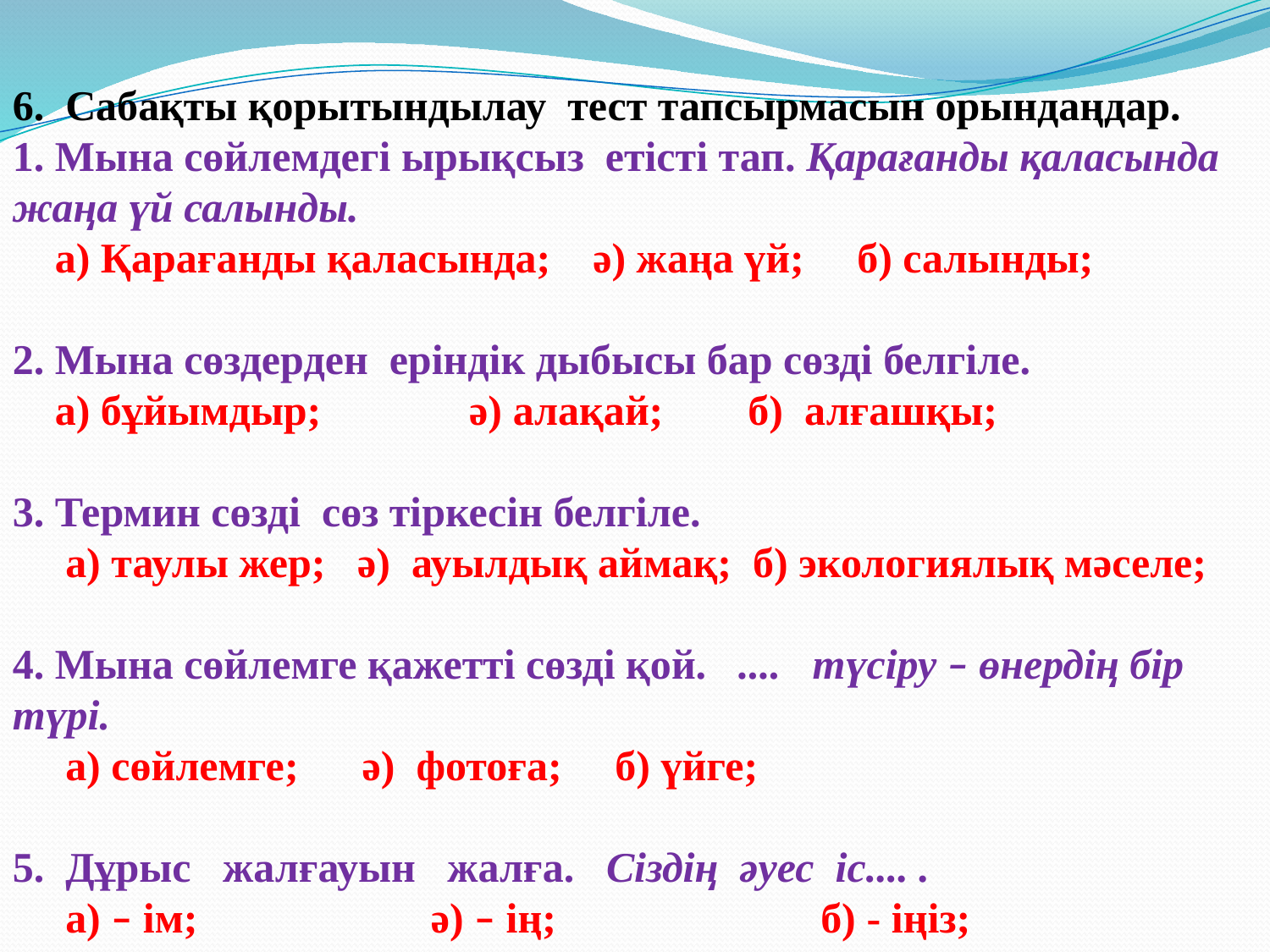

6.  Сабақты қорытындылау  тест тапсырмасын орындаңдар.
1. Мына сөйлемдегі ырықсыз  етісті тап. Қарағанды қаласында жаңа үй салынды.
    а) Қарағанды қаласында;    ә) жаңа үй;     б) салынды;

2. Мына сөздерден  еріндік дыбысы бар сөзді белгіле.
    а) бұйымдыр;              ә) алақай;        б)  алғашқы;

3. Термин сөзді  сөз тіркесін белгіле.
     а) таулы жер;   ә)  ауылдық аймақ;  б) экологиялық мәселе;

4. Мына сөйлемге қажетті сөзді қой.   ....   түсіру – өнердің бір  түрі.
     а) сөйлемге;      ә)  фотоға;     б) үйге;

5.  Дұрыс   жалғауын   жалға.   Сіздің  әуес  іс.... .
     а) – ім;                      ә) – ің;                         б) - іңіз;